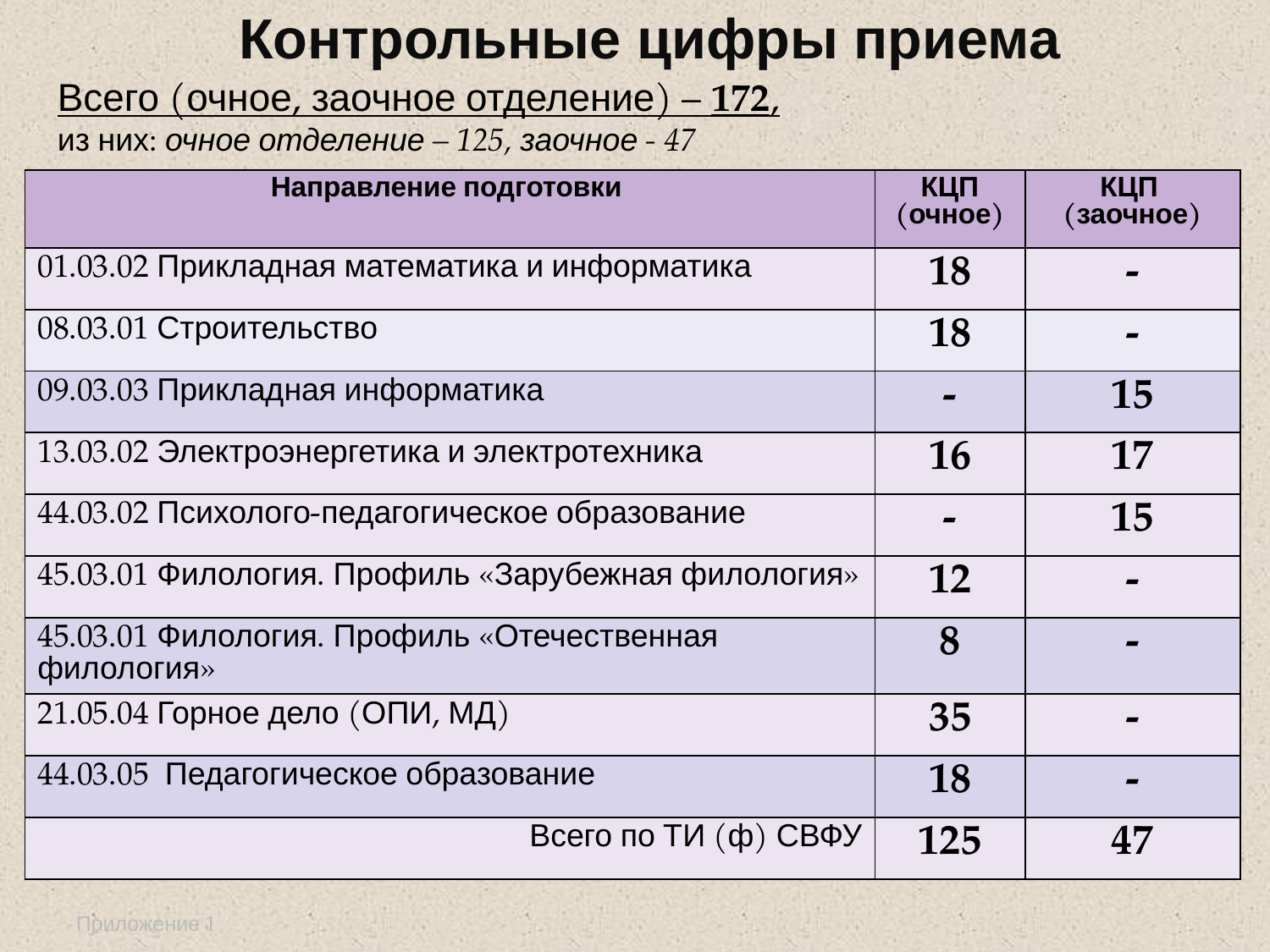

# Контрольные цифры приема
Всего (очное, заочное отделение) – 172,
из них: очное отделение – 125, заочное - 47
| Направление подготовки | КЦП (очное) | КЦП (заочное) |
| --- | --- | --- |
| 01.03.02 Прикладная математика и информатика | 18 | - |
| 08.03.01 Строительство | 18 | - |
| 09.03.03 Прикладная информатика | - | 15 |
| 13.03.02 Электроэнергетика и электротехника | 16 | 17 |
| 44.03.02 Психолого-педагогическое образование | - | 15 |
| 45.03.01 Филология. Профиль «Зарубежная филология» | 12 | - |
| 45.03.01 Филология. Профиль «Отечественная филология» | 8 | - |
| 21.05.04 Горное дело (ОПИ, МД) | 35 | - |
| 44.03.05 Педагогическое образование | 18 | - |
| Всего по ТИ (ф) СВФУ | 125 | 47 |
Приложение 1